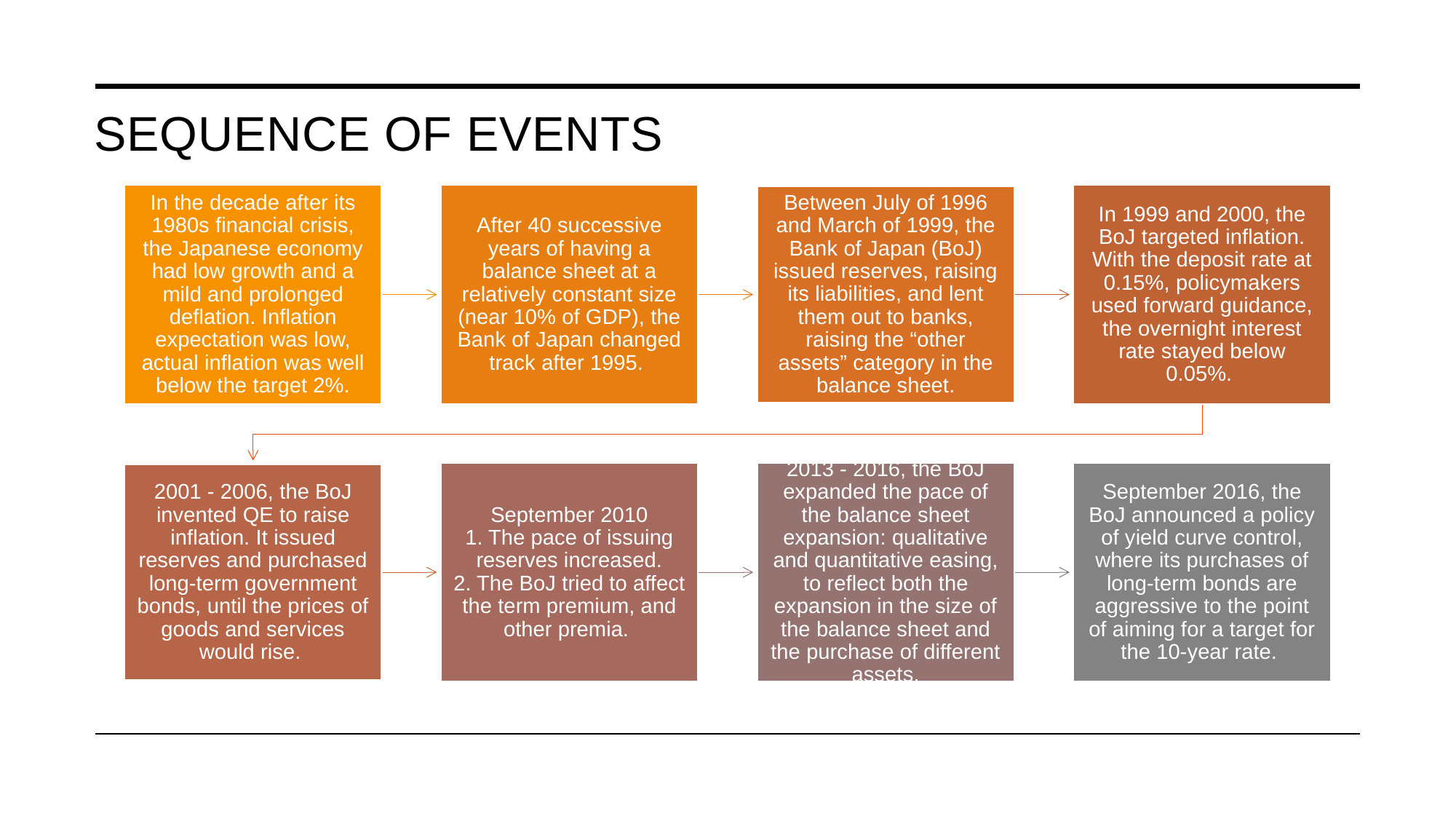

Sequence of events

In the decade after its 1980s financial crisis, the Japanese economy had low growth and a mild and prolonged deflation. Inflation expectation was low, actual inflation was well below the target 2%.

After 40 successive years of having a balance sheet at a relatively constant size (near 10% of GDP), the Bank of Japan changed track after 1995.

Between July of 1996 and March of 1999, the Bank of Japan (BoJ) issued reserves, raising its liabilities, and lent them out to banks, raising the “other assets” category in the balance sheet.

In 1999 and 2000, the BoJ targeted inflation. With the deposit rate at 0.15%, policymakers used forward guidance, the overnight interest rate stayed below 0.05%.

2001 - 2006, the BoJ invented QE to raise inflation. It issued reserves and purchased long-term government bonds, until the prices of goods and services would rise.

September 2010
1. The pace of issuing reserves increased.
2. The BoJ tried to affect the term premium, and other premia.

2013 - 2016, the BoJ expanded the pace of the balance sheet expansion: qualitative and quantitative easing, to reflect both the expansion in the size of the balance sheet and the purchase of different assets.
September 2016, the BoJ announced a policy of yield curve control, where its purchases of long-term bonds are aggressive to the point of aiming for a target for the 10-year rate.